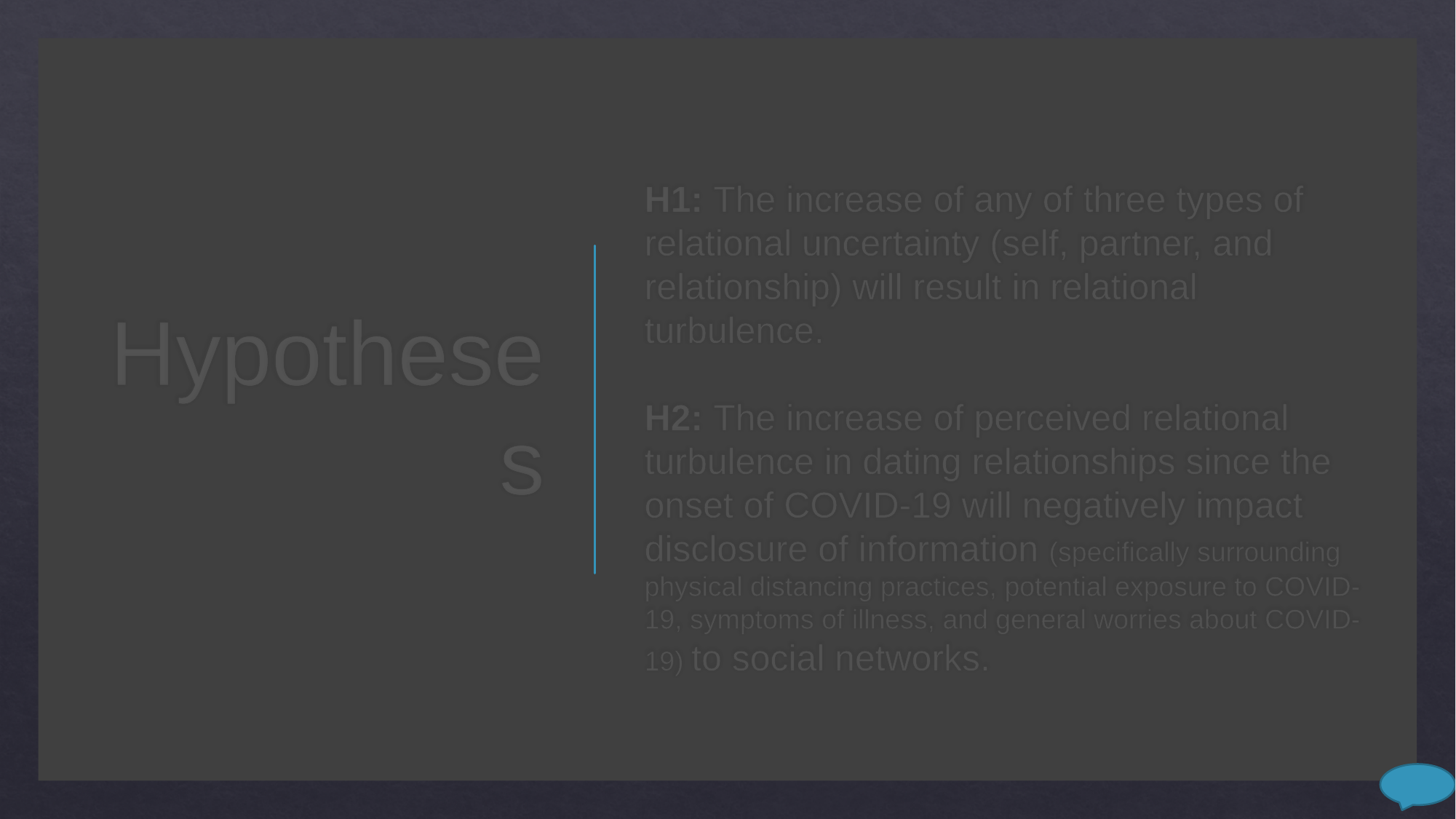

# Hypotheses
H1: The increase of any of three types of relational uncertainty (self, partner, and relationship) will result in relational turbulence.

H2: The increase of perceived relational turbulence in dating relationships since the onset of COVID-19 will negatively impact disclosure of information (specifically surrounding physical distancing practices, potential exposure to COVID-19, symptoms of illness, and general worries about COVID-19) to social networks.